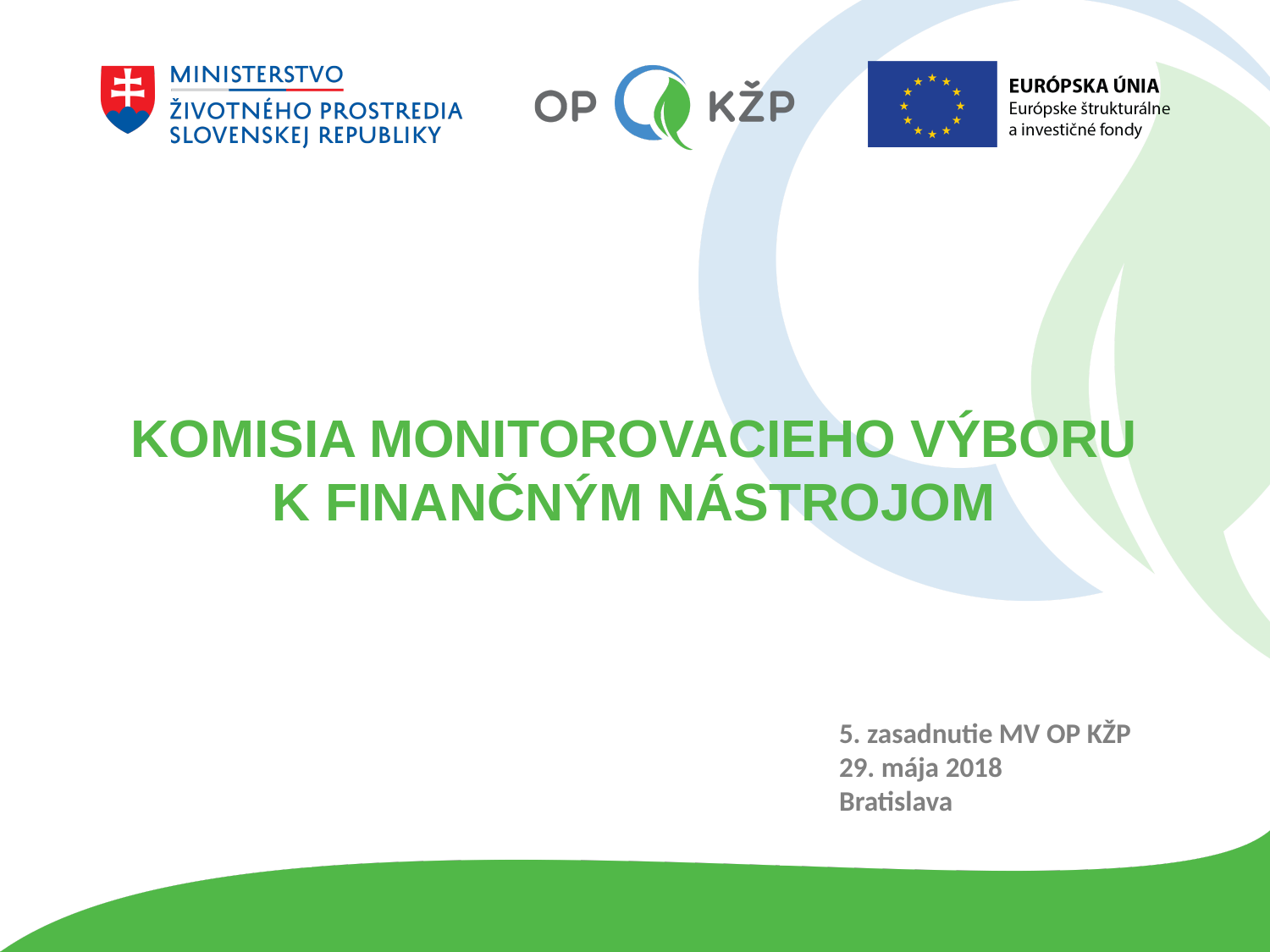

KOMISIA MONITOROVACIEHO VÝBORU K FINANČNÝM NÁSTROJOM
5. zasadnutie MV OP KŽP
29. mája 2018
Bratislava